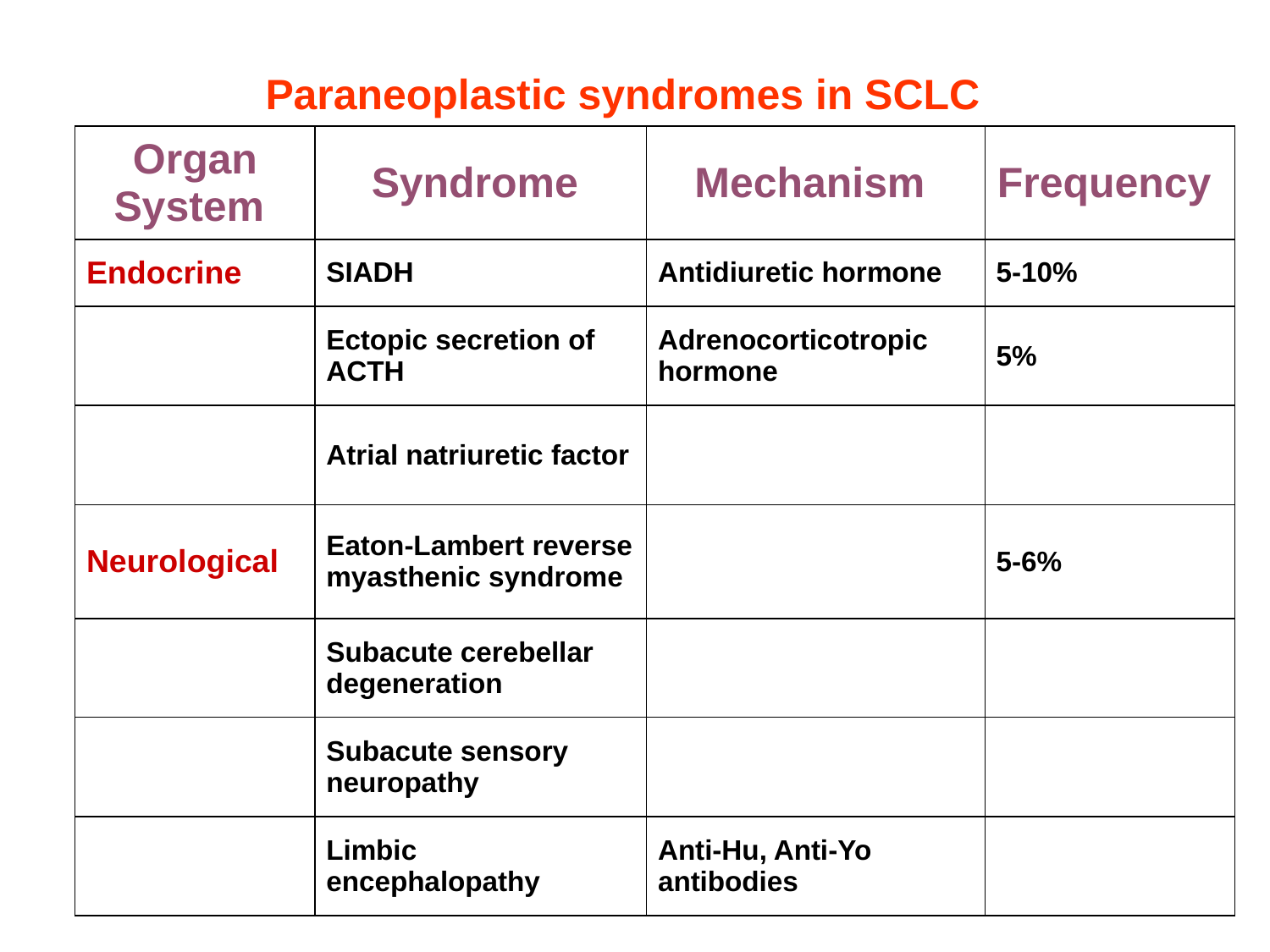

Paraneoplastic syndromes in SCLC
| Organ System | Syndrome | Mechanism | Frequency |
| --- | --- | --- | --- |
| Endocrine | SIADH | Antidiuretic hormone | 5-10% |
|  | Ectopic secretion of ACTH | Adrenocorticotropic hormone | 5% |
|  | Atrial natriuretic factor |  |  |
| Neurological | Eaton-Lambert reverse myasthenic syndrome |  | 5-6% |
|  | Subacute cerebellar degeneration |  |  |
|  | Subacute sensory neuropathy |  |  |
|  | Limbic encephalopathy | Anti-Hu, Anti-Yo antibodies |  |